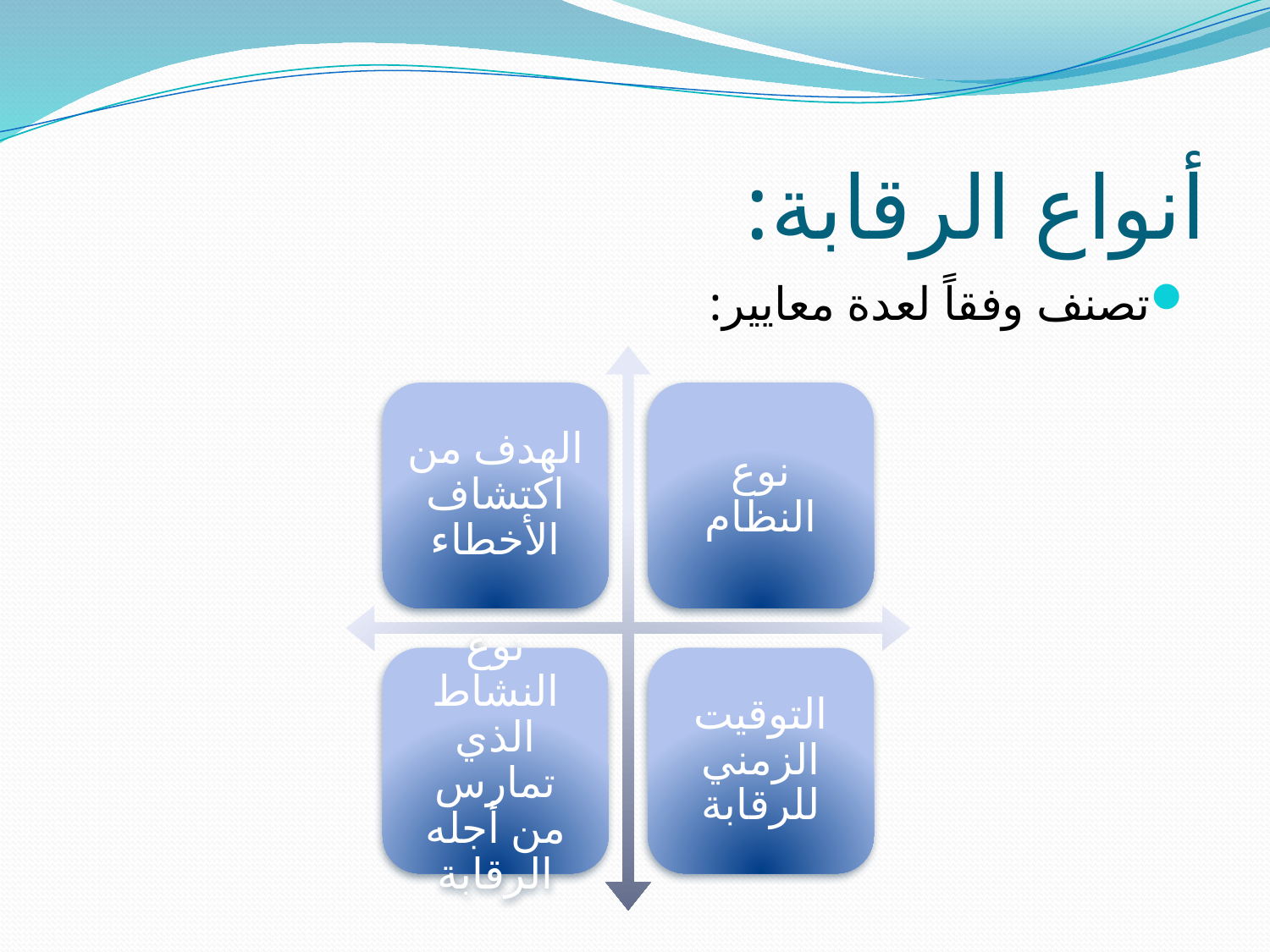

# أنواع الرقابة:
تصنف وفقاً لعدة معايير:

الهدف من اكتشاف الأخطاء
نوع النظام
نوع النشاط الذي تمارس من أجله الرقابة
التوقيت الزمني للرقابة